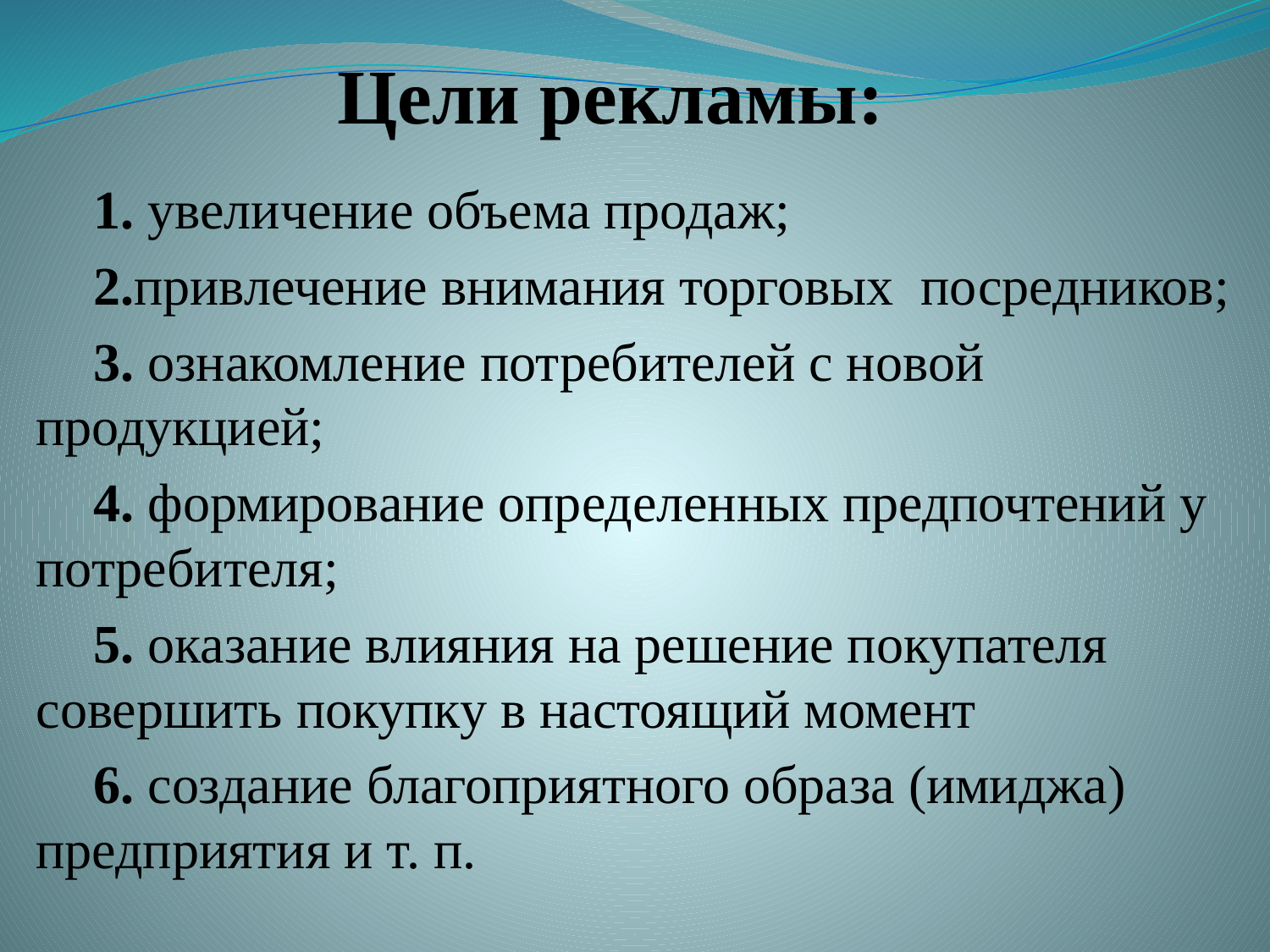

# Цели рекламы:
1. увеличение объема продаж;
2.привлечение внимания торговых  посредников;
3. ознакомление потребителей с новой продукцией;
4. формирование определенных предпочтений у потребителя;
5. оказание влияния на решение покупателя совершить покупку в настоящий момент
6. создание благоприятного образа (имиджа) предприятия и т. п.